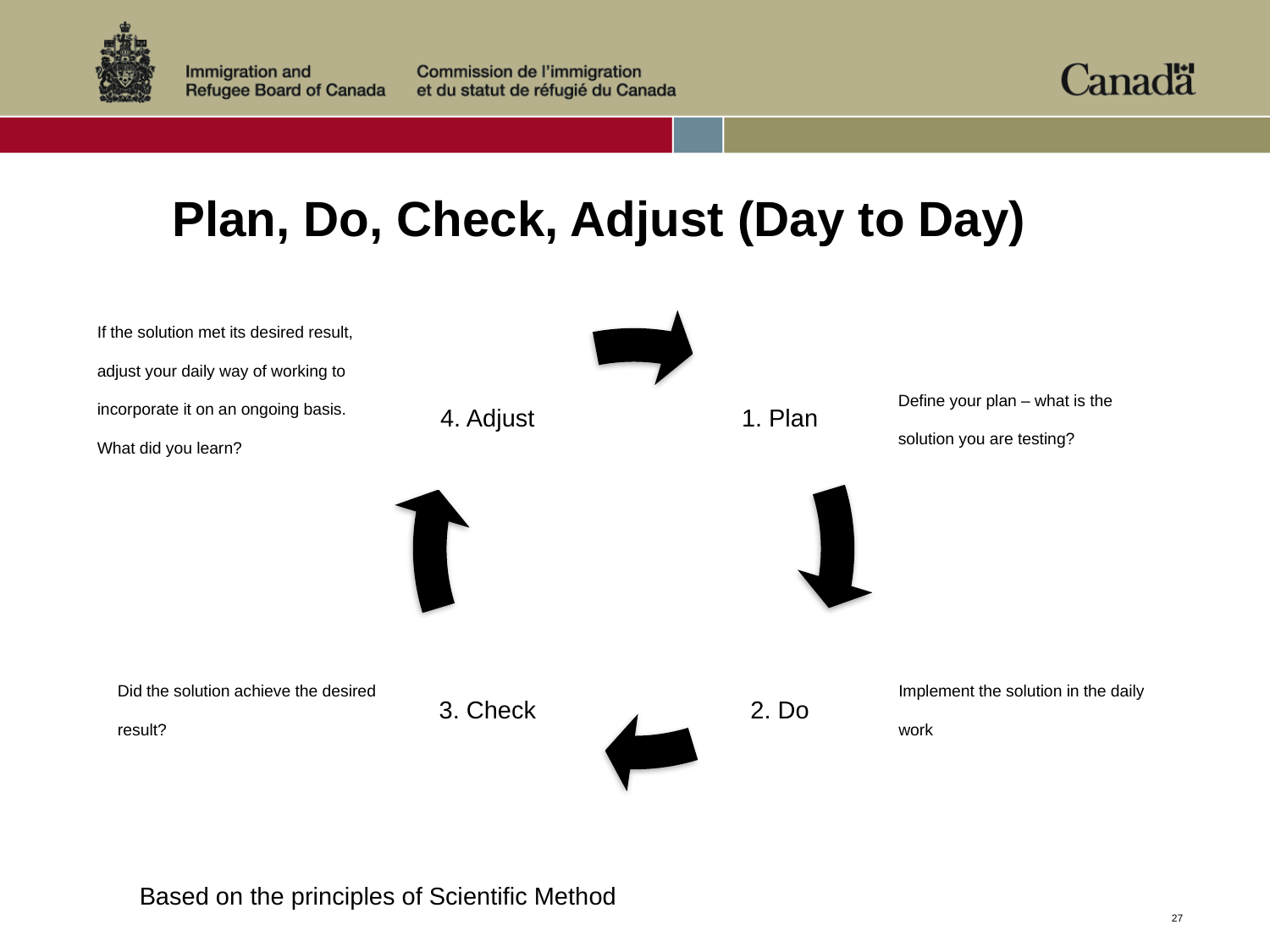

# Plan, Do, Check, Adjust (Day to Day)
If the solution met its desired result, adjust your daily way of working to incorporate it on an ongoing basis.  What did you learn?
1. Plan
2. Do
3. Check
4. Adjust
Define your plan – what is the solution you are testing?
Did the solution achieve the desired result?
Implement the solution in the daily work
Based on the principles of Scientific Method
27